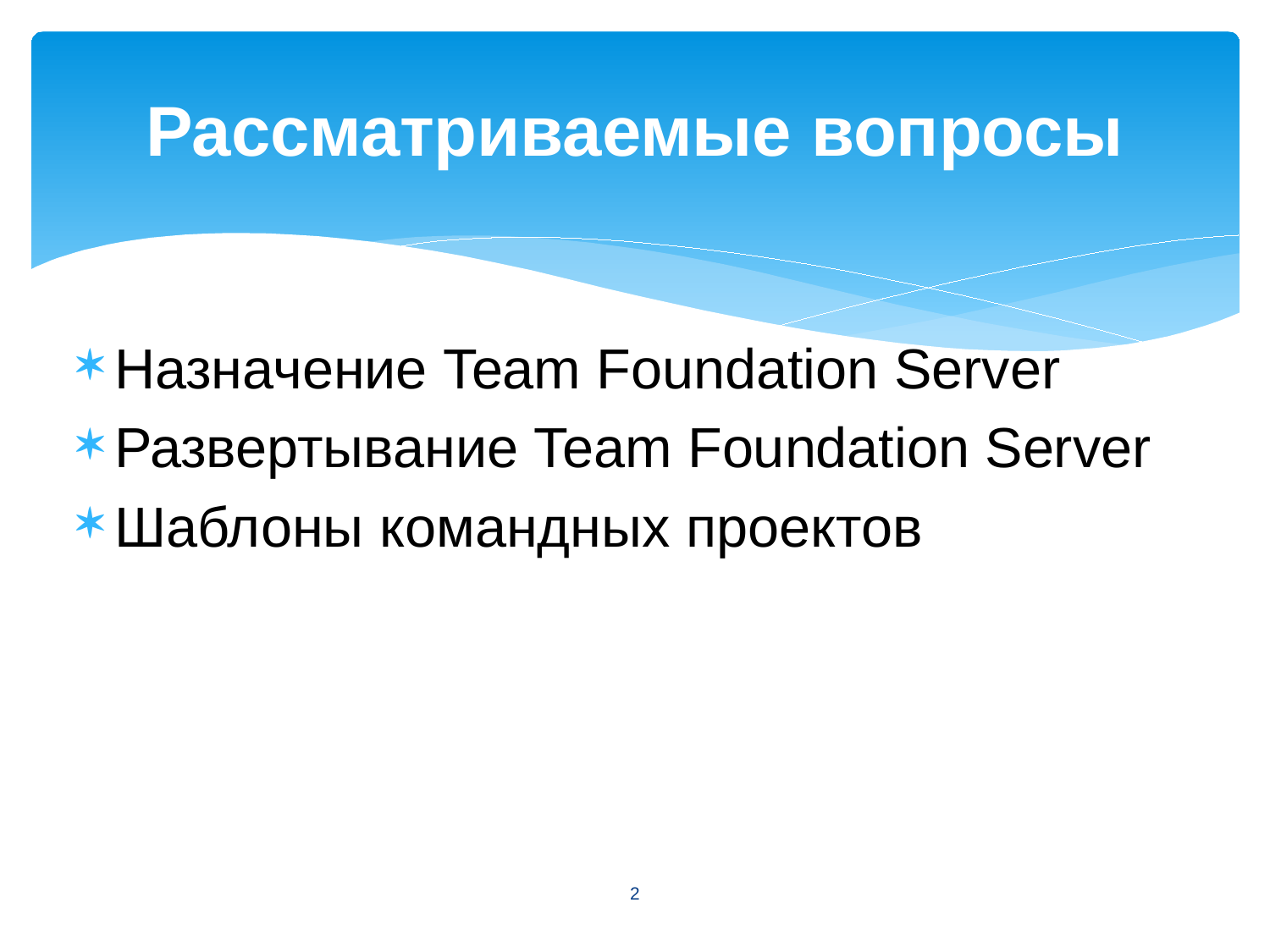

# Рассматриваемые вопросы
Назначение Team Foundation Server
Развертывание Team Foundation Server
Шаблоны командных проектов
2